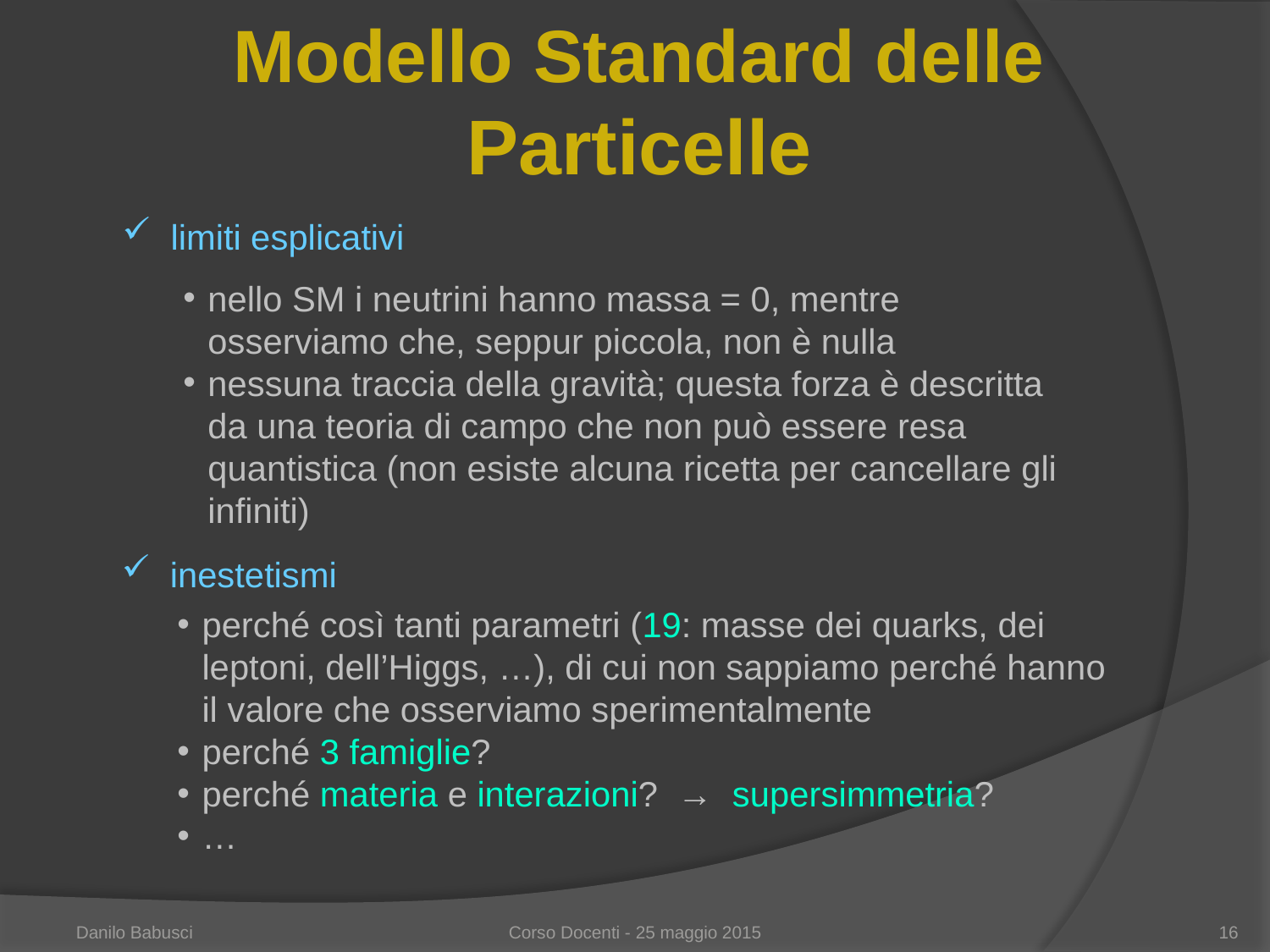

# Modello Standard delle Particelle
  limiti esplicativi
nello SM i neutrini hanno massa = 0, mentre osserviamo che, seppur piccola, non è nulla
nessuna traccia della gravità; questa forza è descritta da una teoria di campo che non può essere resa quantistica (non esiste alcuna ricetta per cancellare gli infiniti)
  inestetismi
perché così tanti parametri (19: masse dei quarks, dei leptoni, dell’Higgs, …), di cui non sappiamo perché hanno il valore che osserviamo sperimentalmente
perché 3 famiglie?
perché materia e interazioni?  →  supersimmetria?
…
Danilo Babusci
Corso Docenti - 25 maggio 2015
16